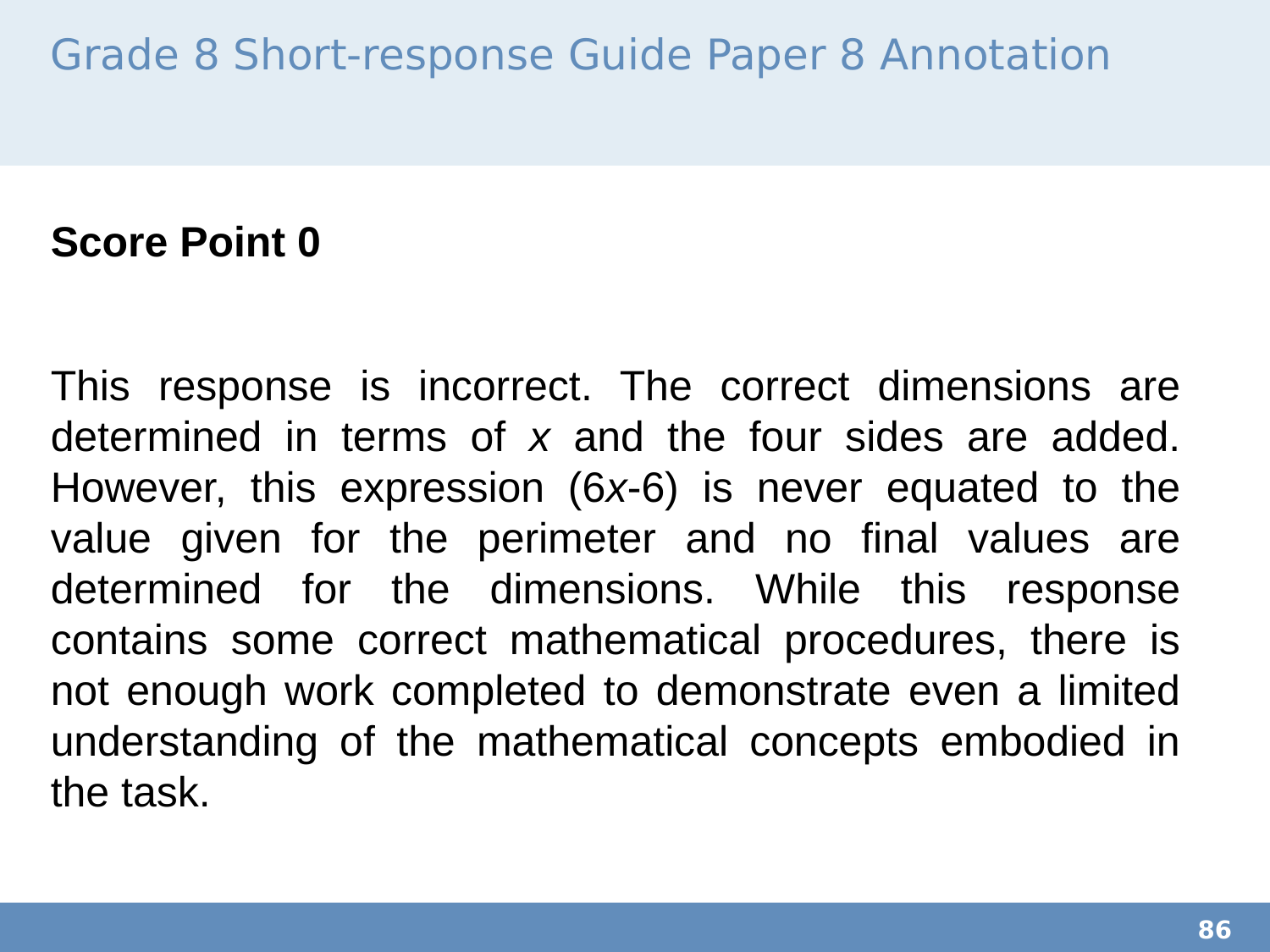

# Grade 8 Short-response Guide Paper 8 Annotation
Score Point 0

This response is incorrect. The correct dimensions are determined in terms of x and the four sides are added. However, this expression (6x-6) is never equated to the value given for the perimeter and no final values are determined for the dimensions. While this response contains some correct mathematical procedures, there is not enough work completed to demonstrate even a limited understanding of the mathematical concepts embodied in the task.
86